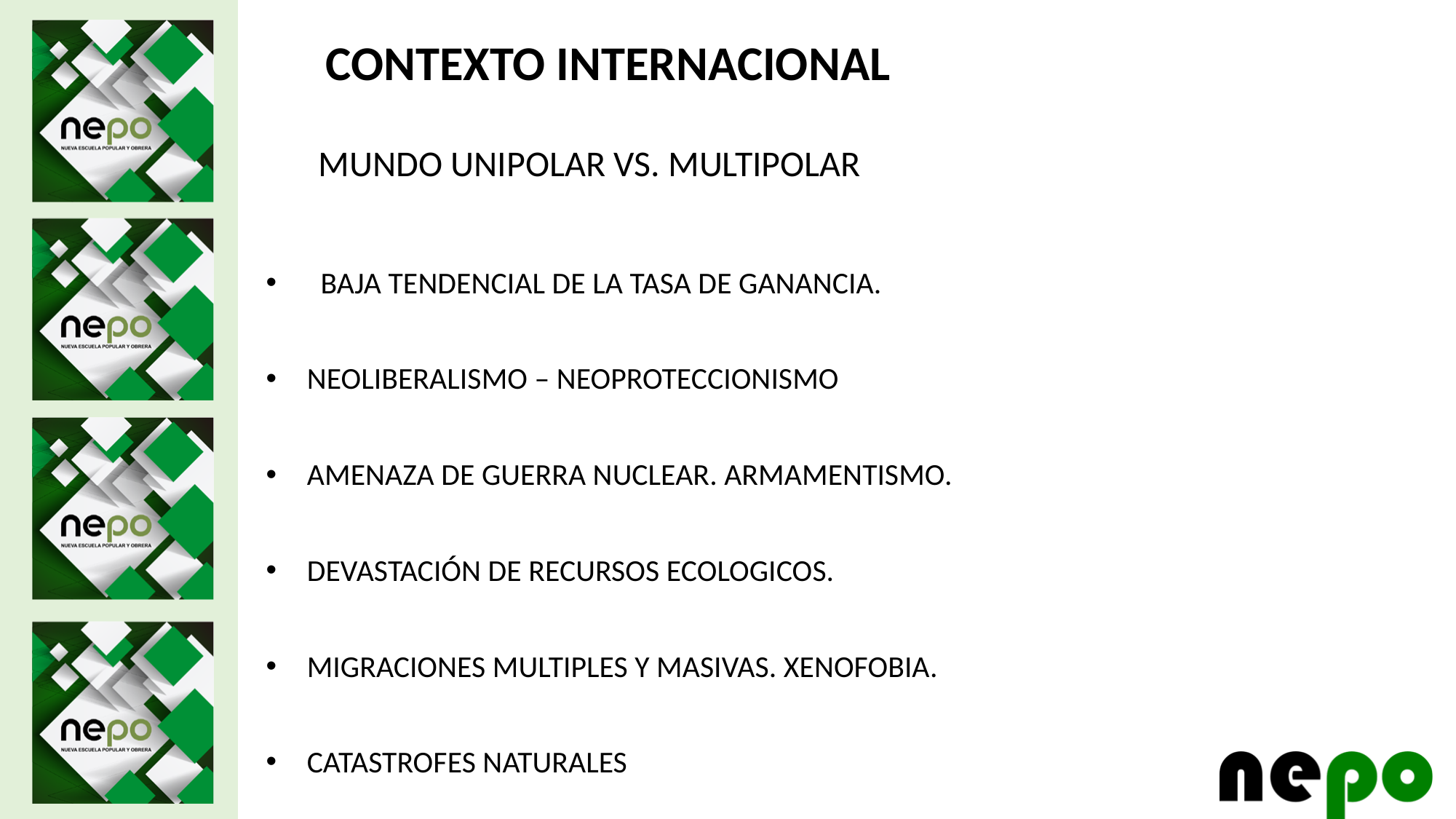

CONTEXTO INTERNACIONAL

MUNDO UNIPOLAR VS. MULTIPOLAR

BAJA TENDENCIAL DE LA TASA DE GANANCIA.

NEOLIBERALISMO – NEOPROTECCIONISMO

AMENAZA DE GUERRA NUCLEAR. ARMAMENTISMO.

DEVASTACIÓN DE RECURSOS ECOLOGICOS.

MIGRACIONES MULTIPLES Y MASIVAS. XENOFOBIA.

CATASTROFES NATURALES